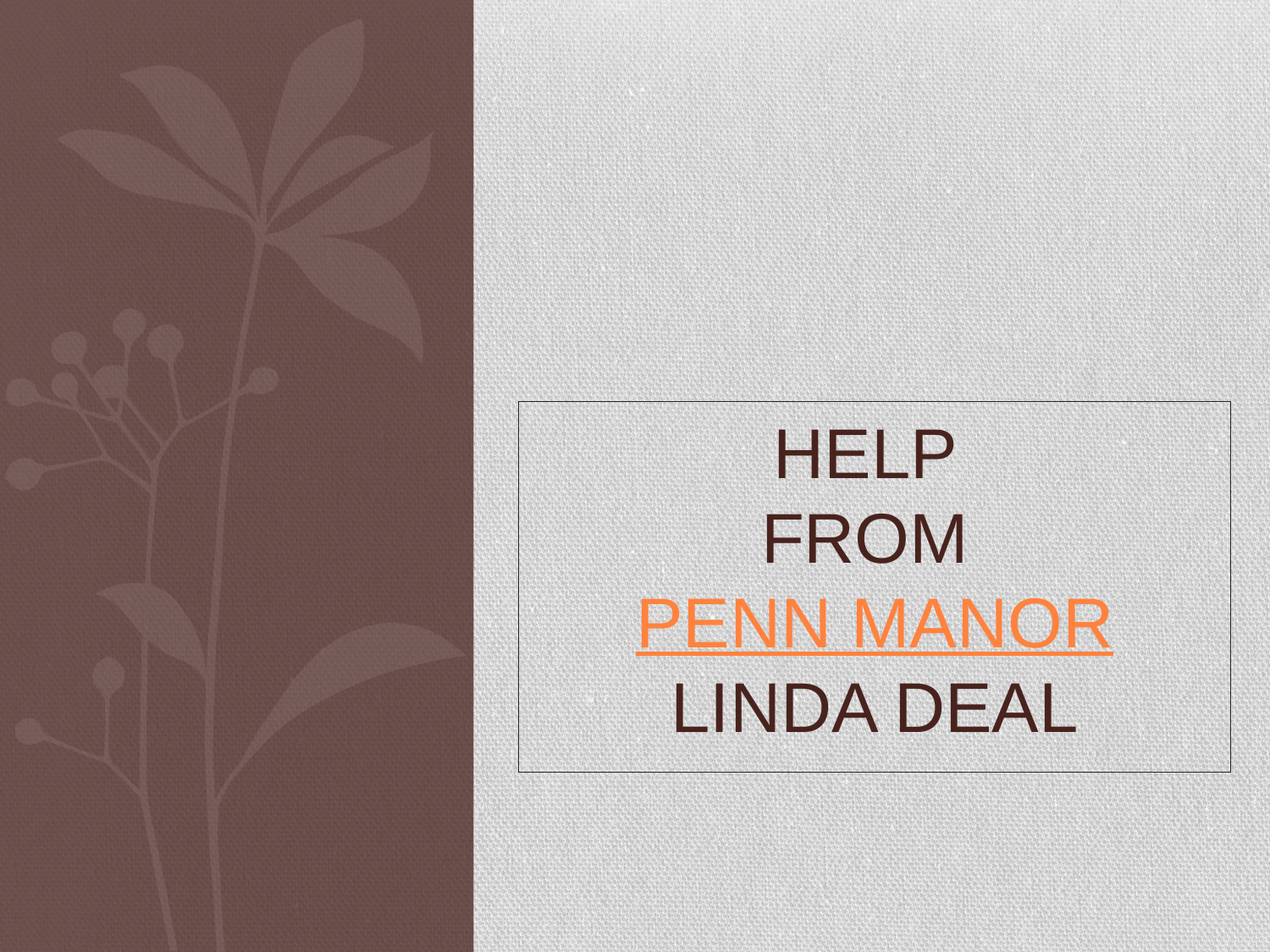

# Help from Penn Manor Linda Deal